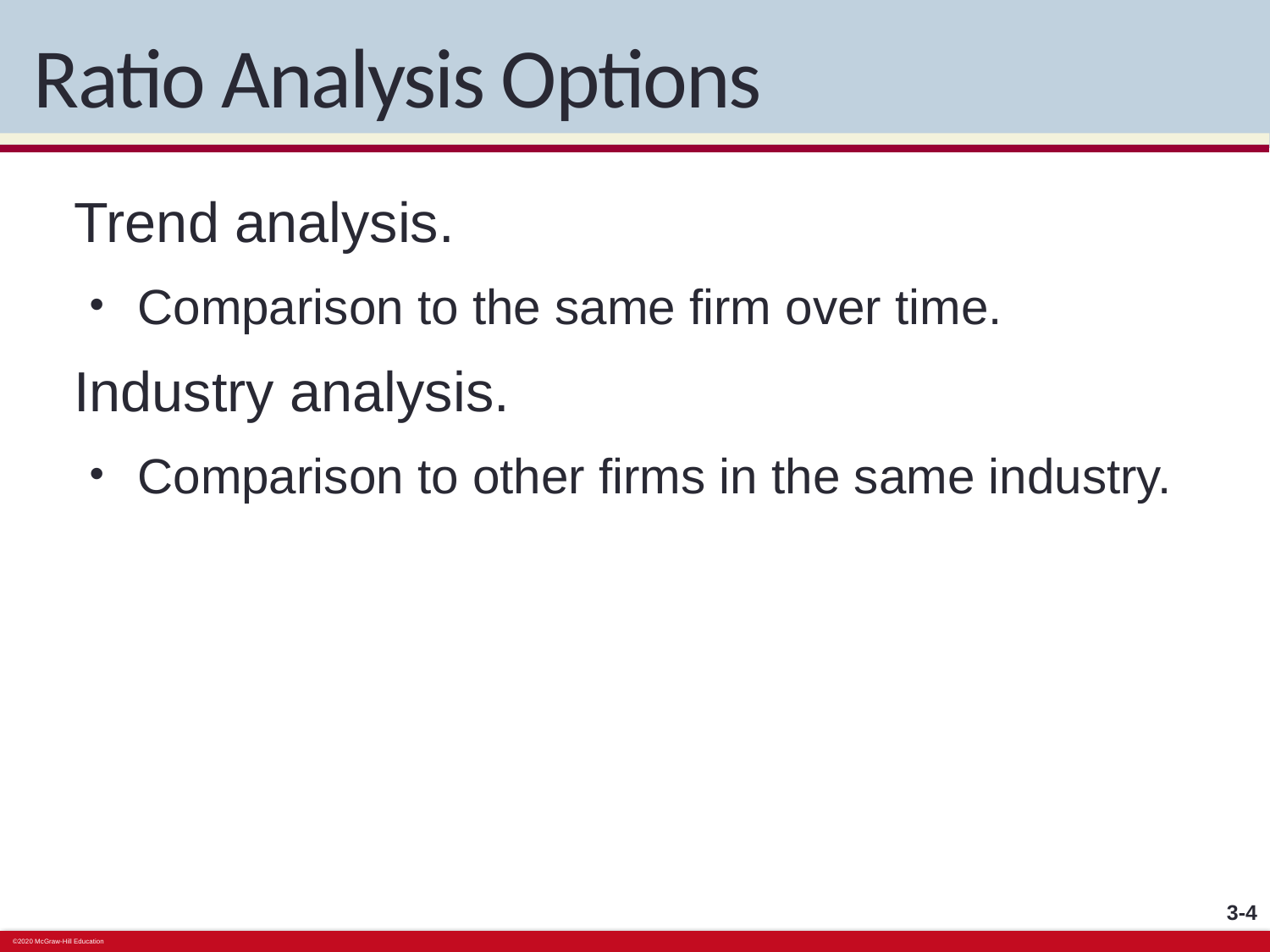

# Ratio Analysis Options
Trend analysis.
Comparison to the same firm over time.
Industry analysis.
Comparison to other firms in the same industry.